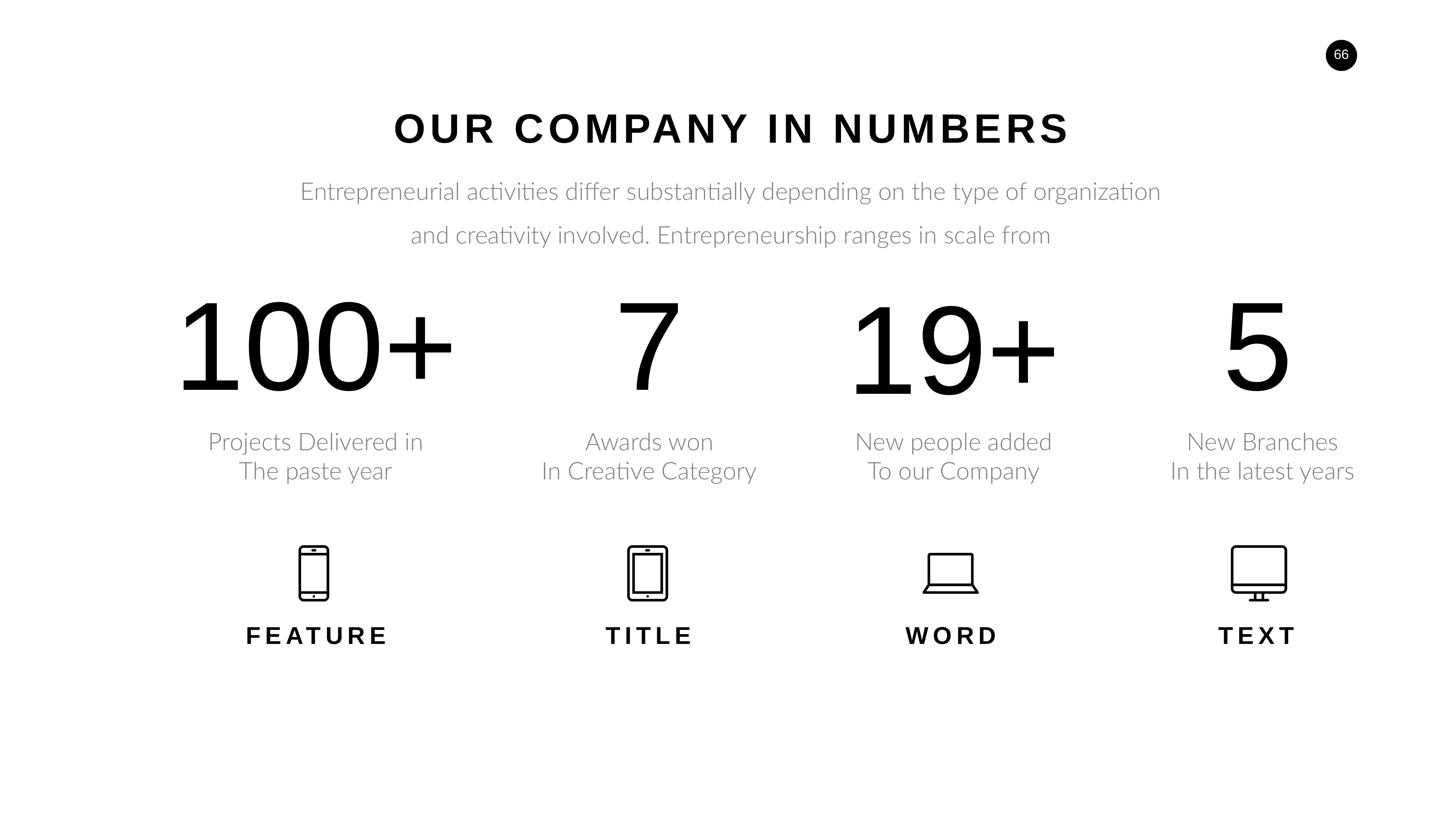

OUR COMPANY IN NUMBERS
Entrepreneurial activities differ substantially depending on the type of organization and creativity involved. Entrepreneurship ranges in scale from
100+
7
5
19+
Projects Delivered in
The paste year
Awards won
In Creative Category
New people added
To our Company
New Branches
In the latest years

FEATURE
TITLE
WORD
TEXT